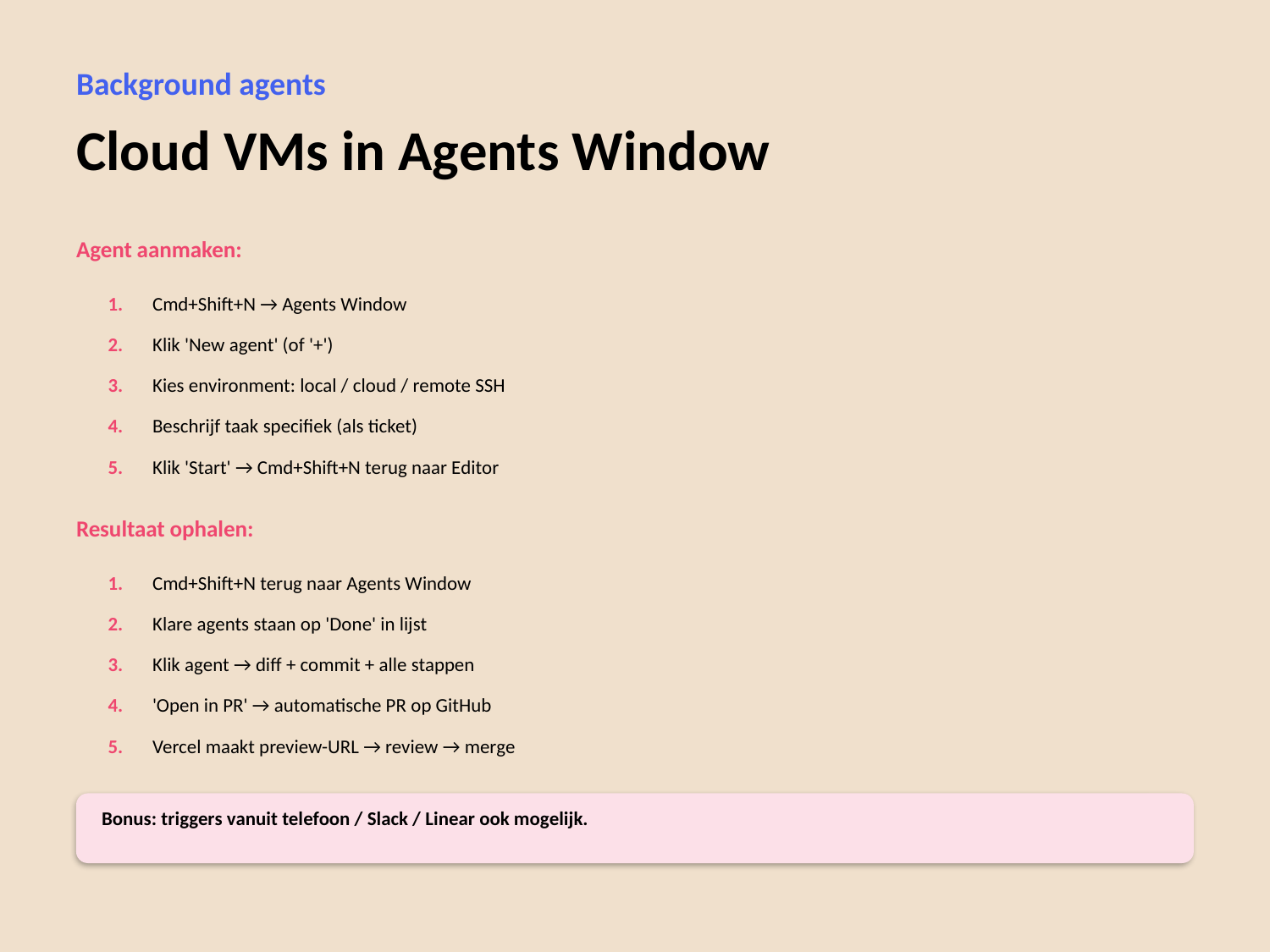

Background agents
Cloud VMs in Agents Window
Agent aanmaken:
1.
Cmd+Shift+N → Agents Window
2.
Klik 'New agent' (of '+')
3.
Kies environment: local / cloud / remote SSH
4.
Beschrijf taak specifiek (als ticket)
5.
Klik 'Start' → Cmd+Shift+N terug naar Editor
Resultaat ophalen:
1.
Cmd+Shift+N terug naar Agents Window
2.
Klare agents staan op 'Done' in lijst
3.
Klik agent → diff + commit + alle stappen
4.
'Open in PR' → automatische PR op GitHub
5.
Vercel maakt preview-URL → review → merge

Bonus: triggers vanuit telefoon / Slack / Linear ook mogelijk.